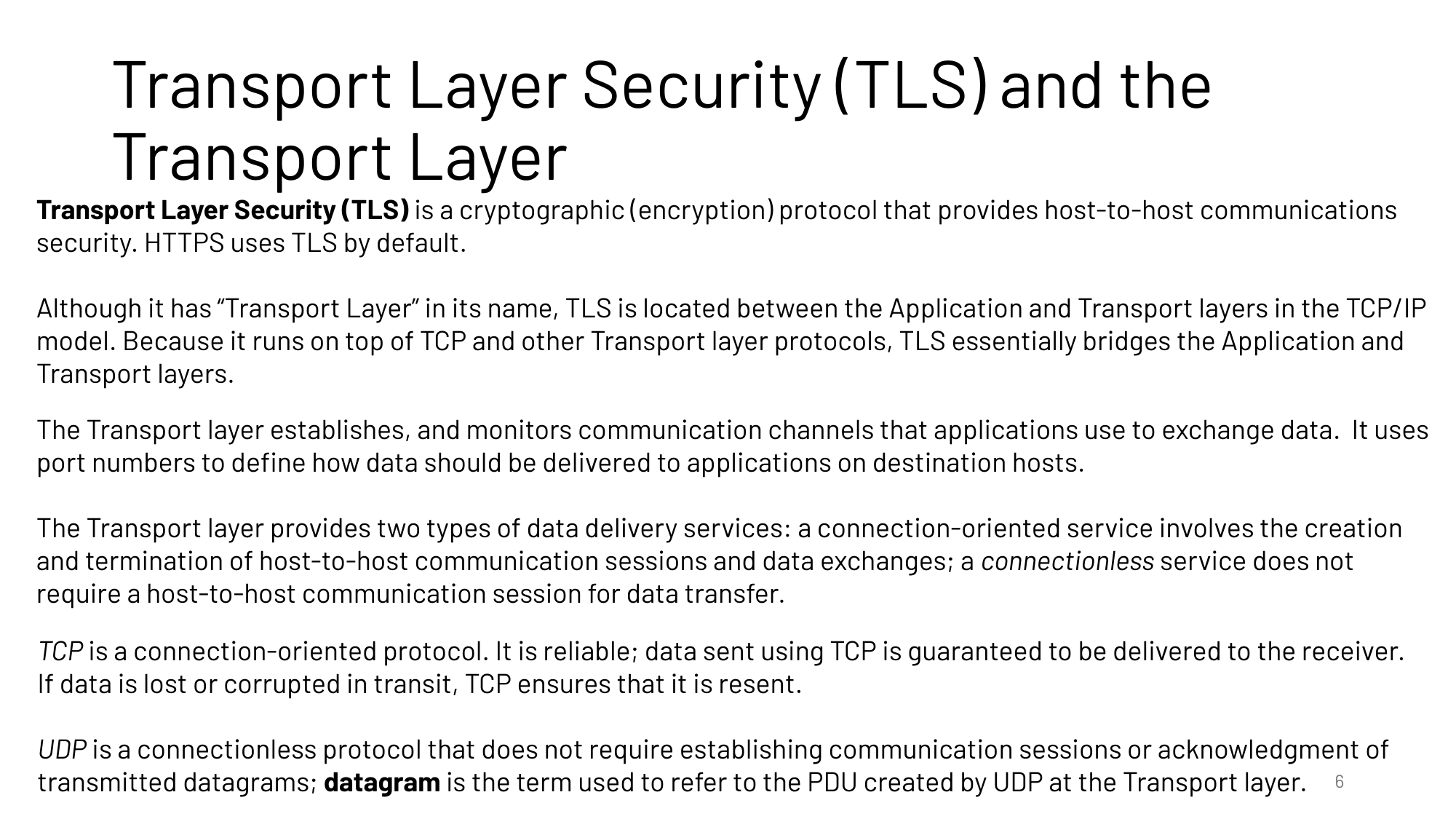

# Transport Layer Security (TLS) and the Transport Layer
Transport Layer Security (TLS) is a cryptographic (encryption) protocol that provides host-to-host communications security. HTTPS uses TLS by default.

Although it has “Transport Layer” in its name, TLS is located between the Application and Transport layers in the TCP/IP model. Because it runs on top of TCP and other Transport layer protocols, TLS essentially bridges the Application and Transport layers.
The Transport layer establishes, and monitors communication channels that applications use to exchange data.  It uses port numbers to define how data should be delivered to applications on destination hosts.

The Transport layer provides two types of data delivery services: a connection-oriented service involves the creation and termination of host-to-host communication sessions and data exchanges; a connectionless service does not require a host-to-host communication session for data transfer.
TCP is a connection-oriented protocol. It is reliable; data sent using TCP is guaranteed to be delivered to the receiver. If data is lost or corrupted in transit, TCP ensures that it is resent.

UDP is a connectionless protocol that does not require establishing communication sessions or acknowledgment of transmitted datagrams; datagram is the term used to refer to the PDU created by UDP at the Transport layer.
6